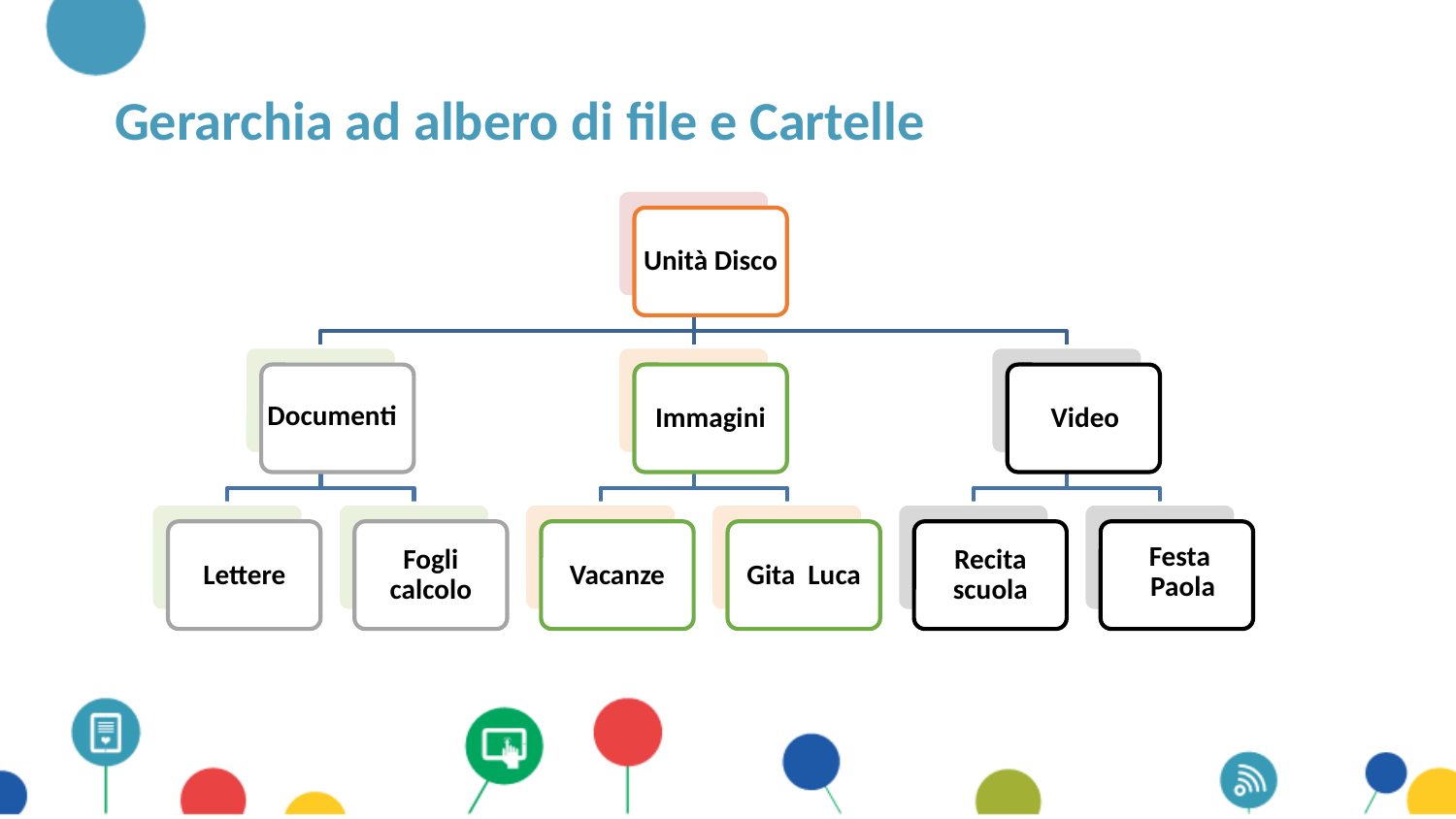

# Gerarchia ad albero di file e Cartelle

Unità Disco

Documenti
Video
Immagini

Festa
 Paola
Lettere
Fogli calcolo
Vacanze
Gita  Luca
Recita scuola